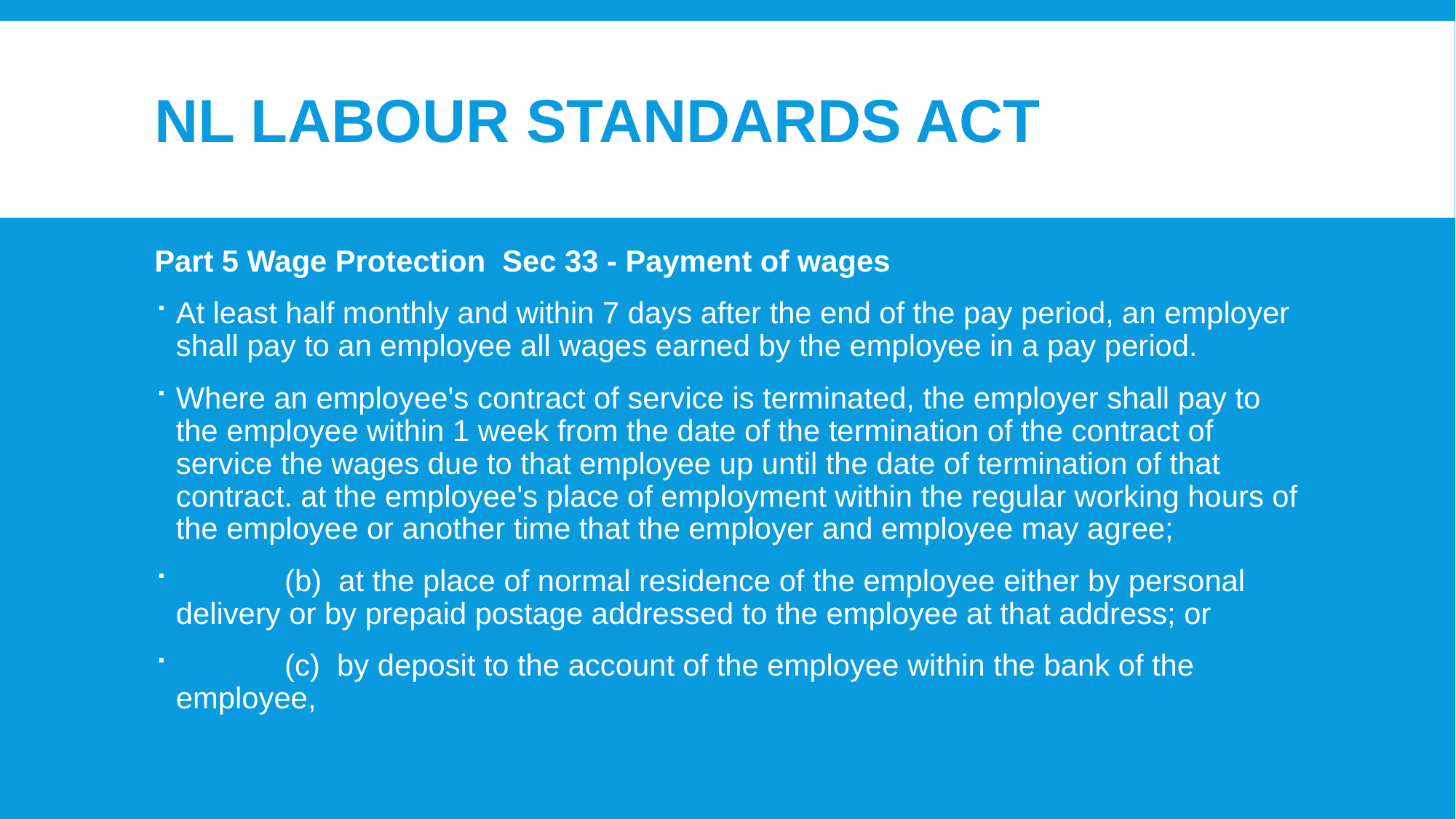

# NL Labour Standards Act
Part 5 Wage Protection  Sec 33 - Payment of wages
At least half monthly and within 7 days after the end of the pay period, an employer shall pay to an employee all wages earned by the employee in a pay period.
Where an employee's contract of service is terminated, the employer shall pay to the employee within 1 week from the date of the termination of the contract of service the wages due to that employee up until the date of termination of that contract. at the employee's place of employment within the regular working hours of the employee or another time that the employer and employee may agree;
             (b)  at the place of normal residence of the employee either by personal delivery or by prepaid postage addressed to the employee at that address; or
             (c)  by deposit to the account of the employee within the bank of the employee,